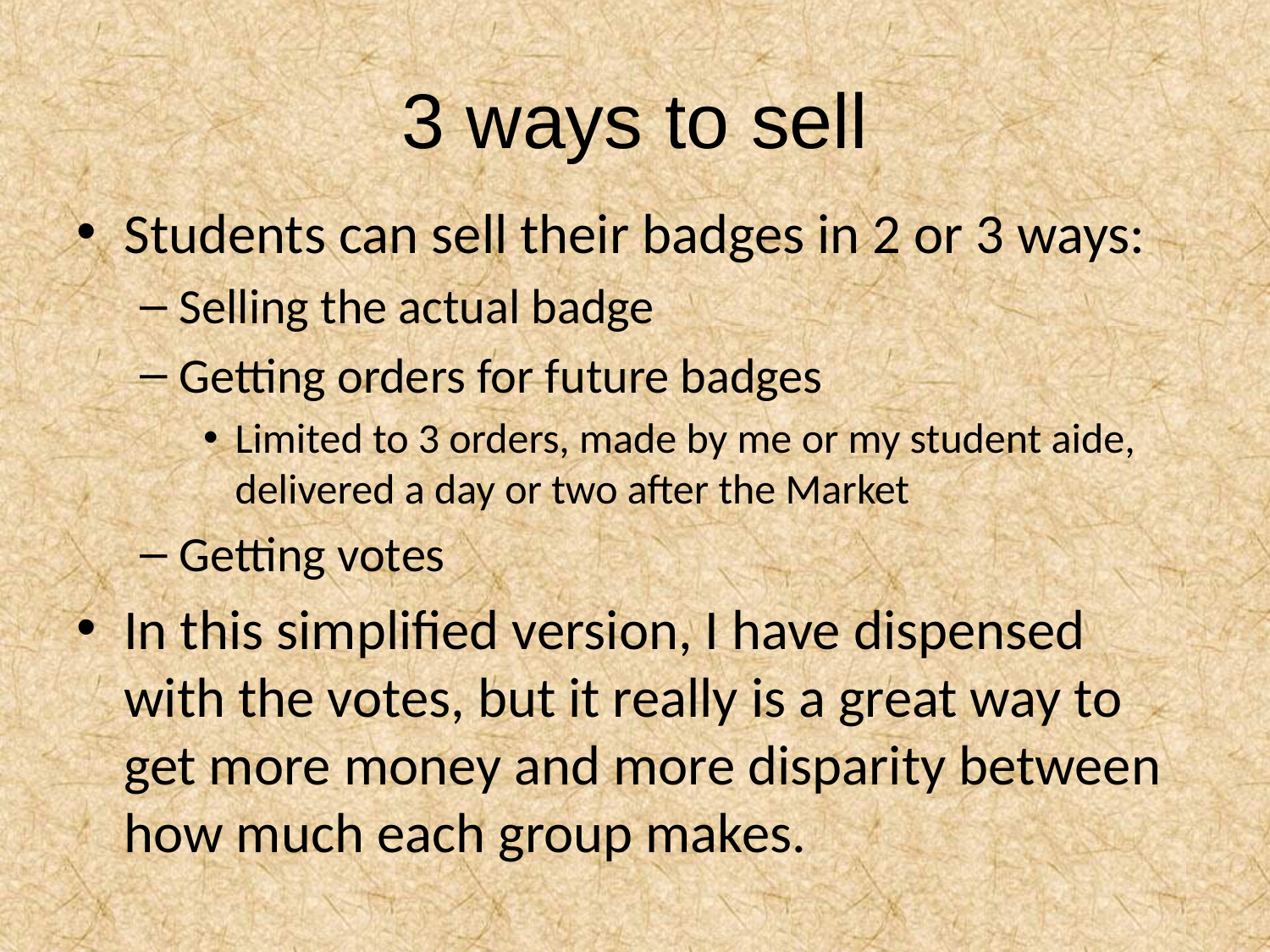

# 3 ways to sell
Students can sell their badges in 2 or 3 ways:
Selling the actual badge
Getting orders for future badges
Limited to 3 orders, made by me or my student aide, delivered a day or two after the Market
Getting votes
In this simplified version, I have dispensed with the votes, but it really is a great way to get more money and more disparity between how much each group makes.